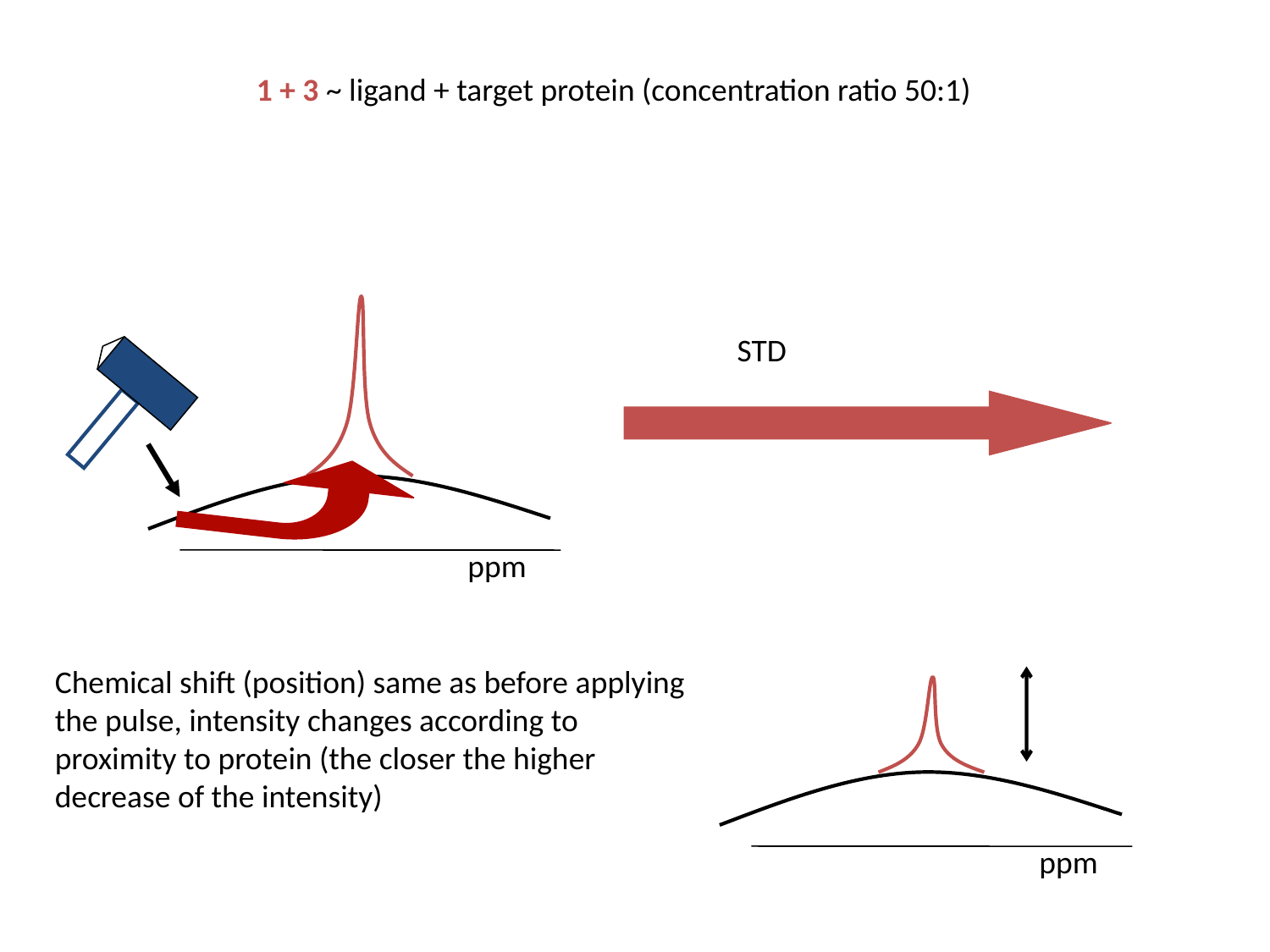

1 + 3 ~ ligand + target protein (concentration ratio 50:1)

STD

ppm

Chemical shift (position) same as before applying the pulse, intensity changes according to proximity to protein (the closer the higher decrease of the intensity)

ppm